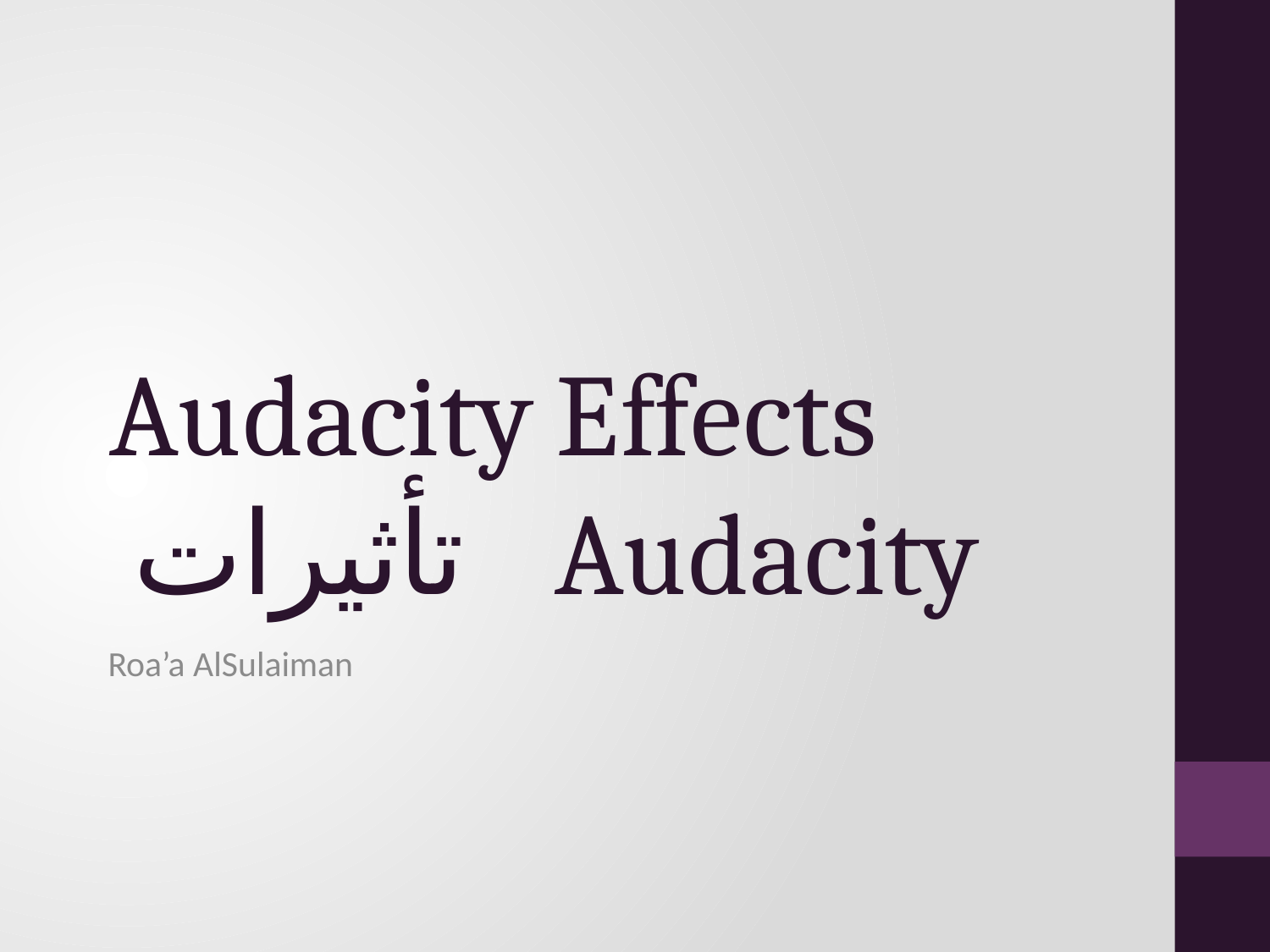

# Audacity Effects تأثيرات   Audacity
Roa’a AlSulaiman